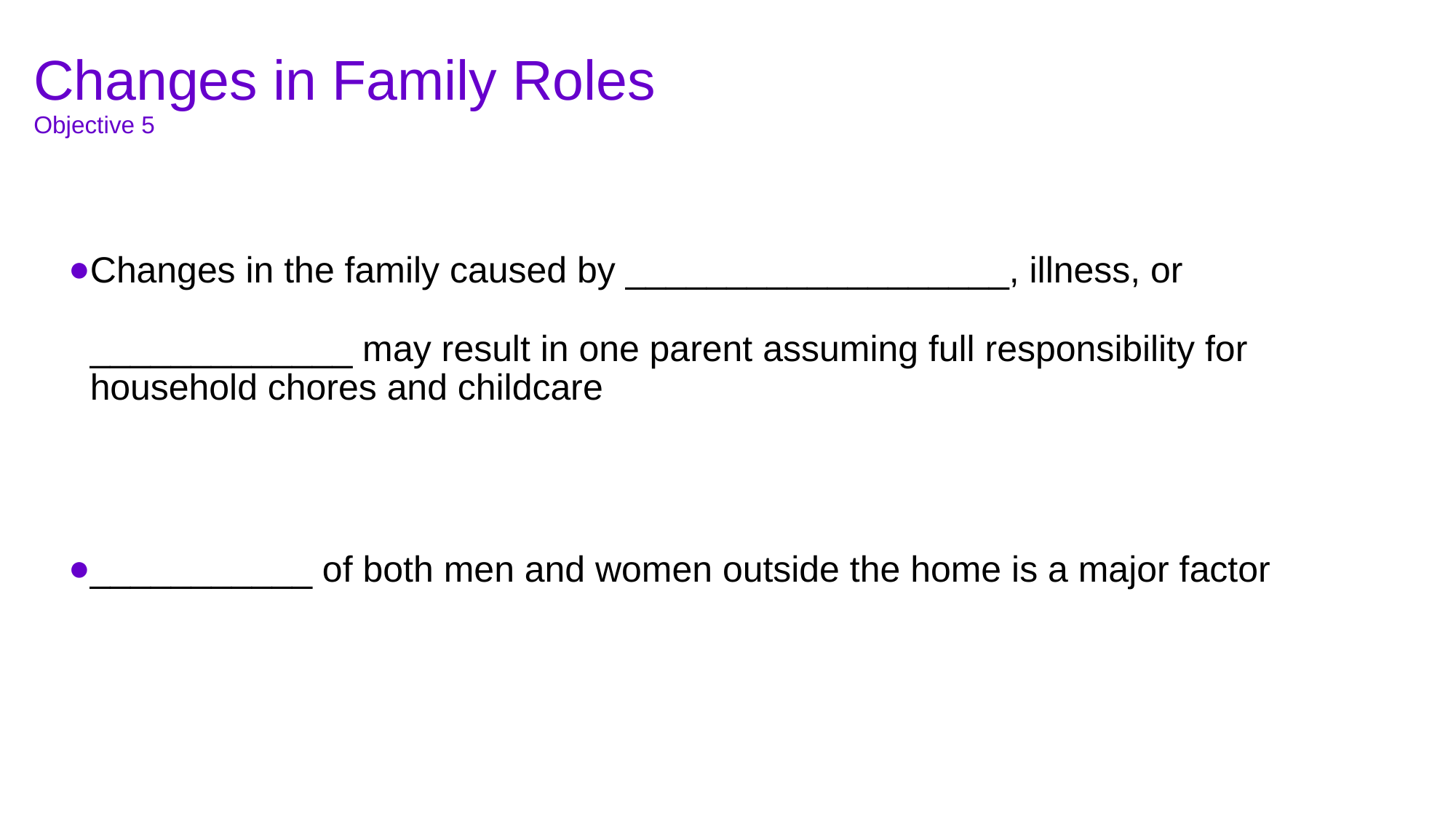

# Changes in Family Roles Objective 5
Changes in the family caused by ___________________, illness, or

_____________ may result in one parent assuming full responsibility for household chores and childcare

___________ of both men and women outside the home is a major factor